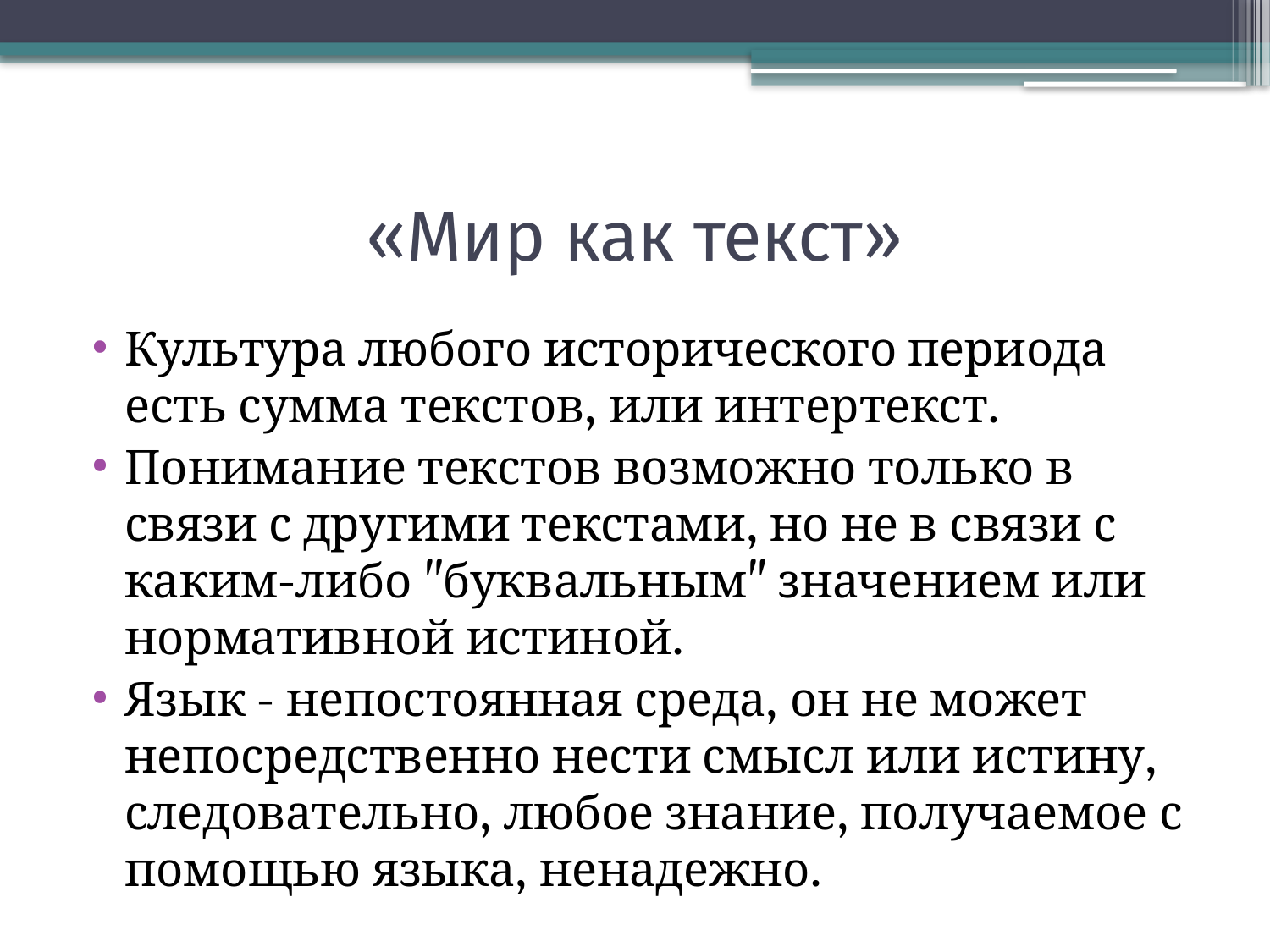

# «Мир как текст»
Культура любого исторического периода есть сумма текстов, или интертекст.
Понимание текстов возможно только в связи с другими текстами, но не в связи с каким-либо "буквальным" значением или нормативной истиной.
Язык - непостоянная среда, он не может непосредственно нести смысл или истину, следовательно, любое знание, получаемое с помощью языка, ненадежно.